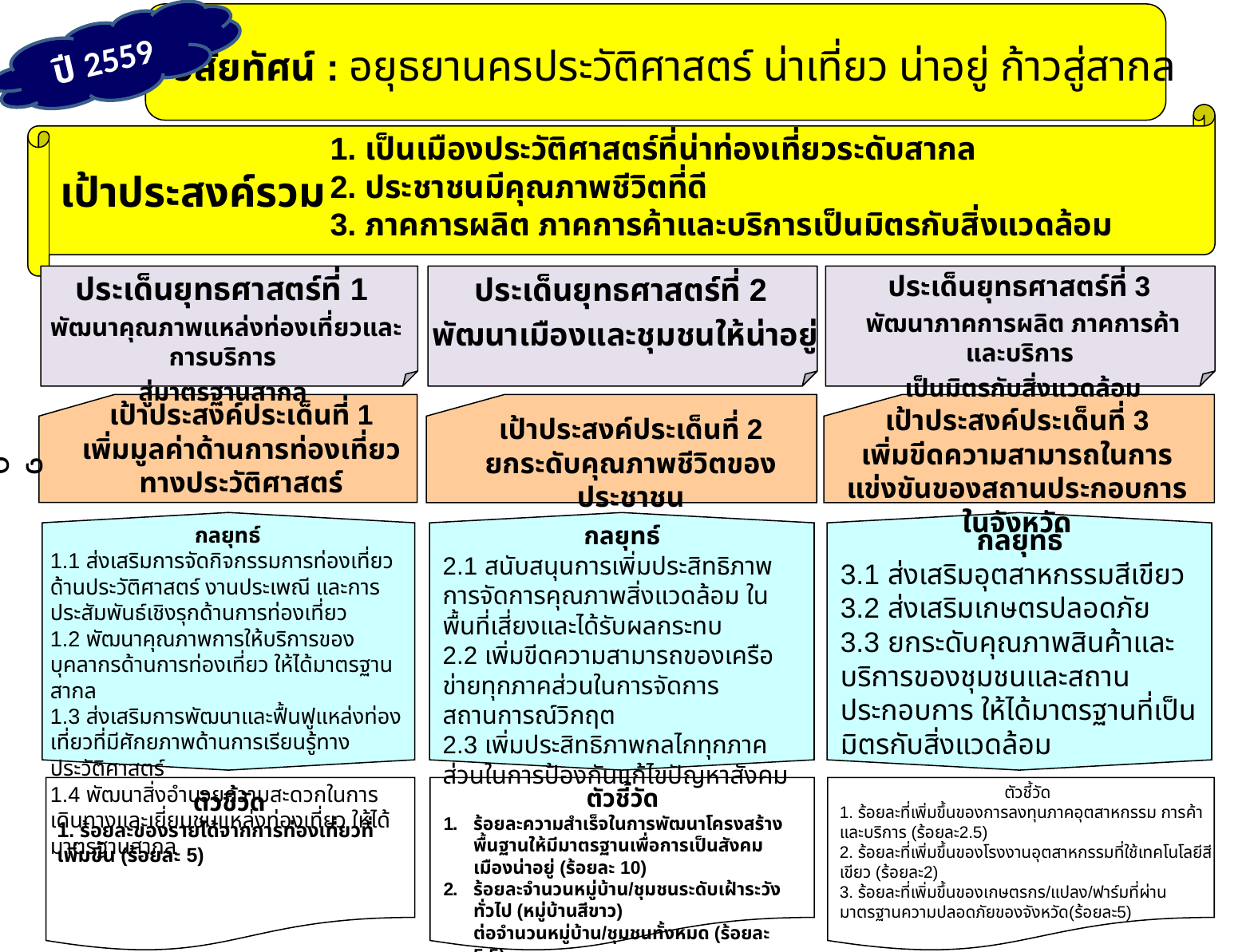

วิสัยทัศน์ : อยุธยานครประวัติศาสตร์ น่าเที่ยว น่าอยู่ ก้าวสู่สากล
ปี 2559
เป้าประสงค์รวม
1. เป็นเมืองประวัติศาสตร์ที่น่าท่องเที่ยวระดับสากล
2. ประชาชนมีคุณภาพชีวิตที่ดี
3. ภาคการผลิต ภาคการค้าและบริการเป็นมิตรกับสิ่งแวดล้อม
ประเด็นยุทธศาสตร์ที่ 3
พัฒนาภาคการผลิต ภาคการค้าและบริการ
เป็นมิตรกับสิ่งแวดล้อม
ประเด็นยุทธศาสตร์ที่ 1
พัฒนาคุณภาพแหล่งท่องเที่ยวและการบริการ
สู่มาตรฐานสากล
ประเด็นยุทธศาสตร์ที่ 2
พัฒนาเมืองและชุมชนให้น่าอยู่

เป้าประสงค์ประเด็นที่ 1
เพิ่มมูลค่าด้านการท่องเที่ยว
ทางประวัติศาสตร์
เป้าประสงค์ประเด็นที่ 3
เพิ่มขีดความสามารถในการแข่งขันของสถานประกอบการในจังหวัด
เป้าประสงค์ประเด็นที่ 2
ยกระดับคุณภาพชีวิตของประชาชน
๑9
กลยุทธ์
2.1 สนับสนุนการเพิ่มประสิทธิภาพการจัดการคุณภาพสิ่งแวดล้อม ในพื้นที่เสี่ยงและได้รับผลกระทบ
2.2 เพิ่มขีดความสามารถของเครือข่ายทุกภาคส่วนในการจัดการสถานการณ์วิกฤต
2.3 เพิ่มประสิทธิภาพกลไกทุกภาคส่วนในการป้องกันแก้ไขปัญหาสังคม
กลยุทธ์
1.1 ส่งเสริมการจัดกิจกรรมการท่องเที่ยวด้านประวัติศาสตร์ งานประเพณี และการประสัมพันธ์เชิงรุกด้านการท่องเที่ยว
1.2 พัฒนาคุณภาพการให้บริการของบุคลากรด้านการท่องเที่ยว ให้ได้มาตรฐานสากล
1.3 ส่งเสริมการพัฒนาและฟื้นฟูแหล่งท่องเที่ยวที่มีศักยภาพด้านการเรียนรู้ทางประวัติศาสตร์
1.4 พัฒนาสิ่งอำนวยความสะดวกในการเดินทางและเยี่ยมชมแหล่งท่องเที่ยว ให้ได้มาตรฐานสากล
กลยุทธ์
3.1 ส่งเสริมอุตสาหกรรมสีเขียว
3.2 ส่งเสริมเกษตรปลอดภัย
3.3 ยกระดับคุณภาพสินค้าและบริการของชุมชนและสถานประกอบการ ให้ได้มาตรฐานที่เป็นมิตรกับสิ่งแวดล้อม
ตัวชี้วัด
ร้อยละความสำเร็จในการพัฒนาโครงสร้างพื้นฐานให้มีมาตรฐานเพื่อการเป็นสังคมเมืองน่าอยู่ (ร้อยละ 10)
ร้อยละจำนวนหมู่บ้าน/ชุมชนระดับเฝ้าระวังทั่วไป (หมู่บ้านสีขาว) ต่อจำนวนหมู่บ้าน/ชุมชนทั้งหมด (ร้อยละ 5.5)

ตัวชี้วัด
1. ร้อยละที่เพิ่มขึ้นของการลงทุนภาคอุตสาหกรรม การค้าและบริการ (ร้อยละ2.5)
2. ร้อยละที่เพิ่มขึ้นของโรงงานอุตสาหกรรมที่ใช้เทคโนโลยีสีเขียว (ร้อยละ2)
3. ร้อยละที่เพิ่มขึ้นของเกษตรกร/แปลง/ฟาร์มที่ผ่านมาตรฐานความปลอดภัยของจังหวัด(ร้อยละ5)
ตัวชี้วัด
1. ร้อยละของรายได้จากการท่องเที่ยวที่เพิ่มขึ้น (ร้อยละ 5)